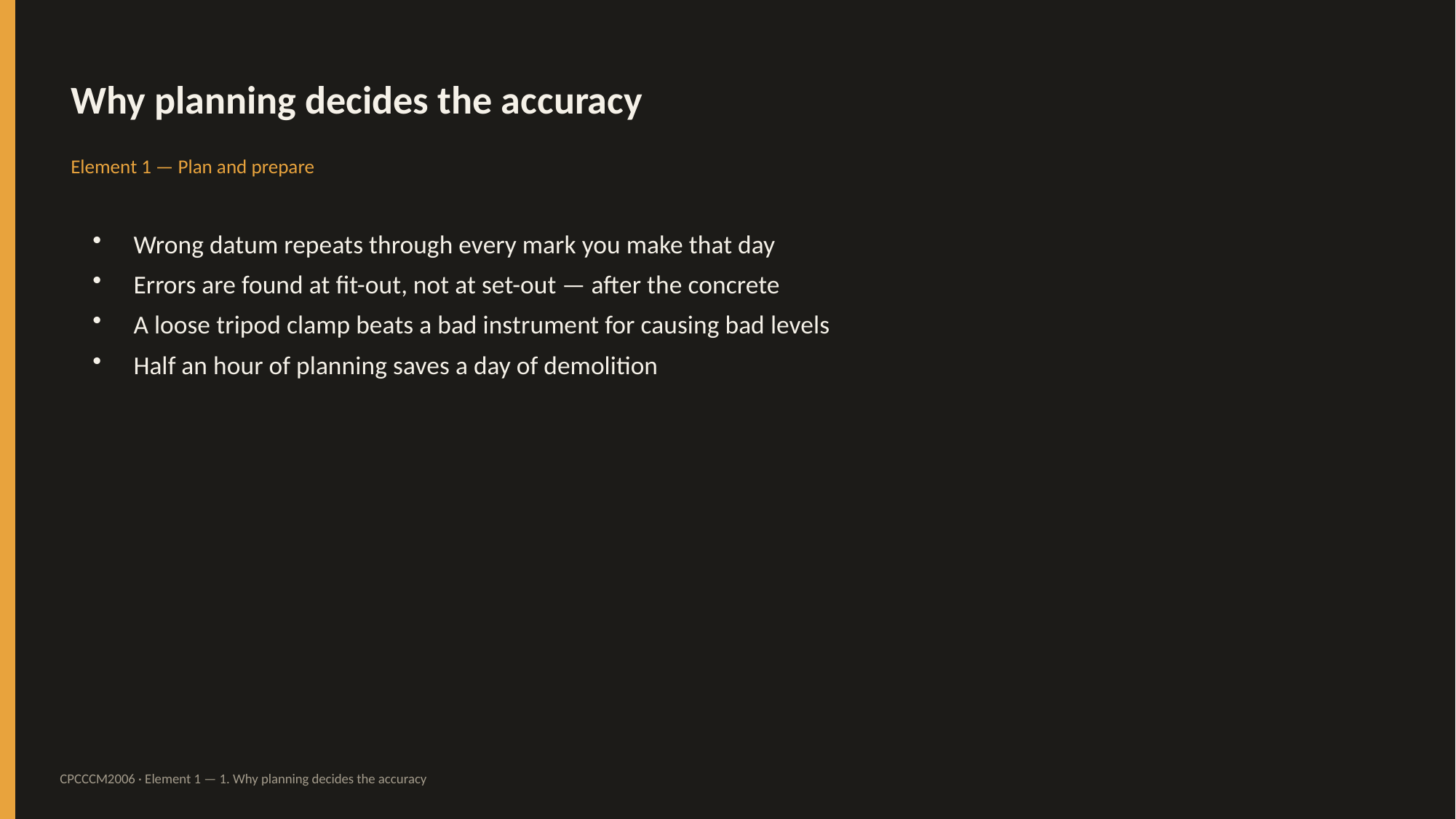

Why planning decides the accuracy
Element 1 — Plan and prepare
Wrong datum repeats through every mark you make that day
Errors are found at fit-out, not at set-out — after the concrete
A loose tripod clamp beats a bad instrument for causing bad levels
Half an hour of planning saves a day of demolition
CPCCCM2006 · Element 1 — 1. Why planning decides the accuracy